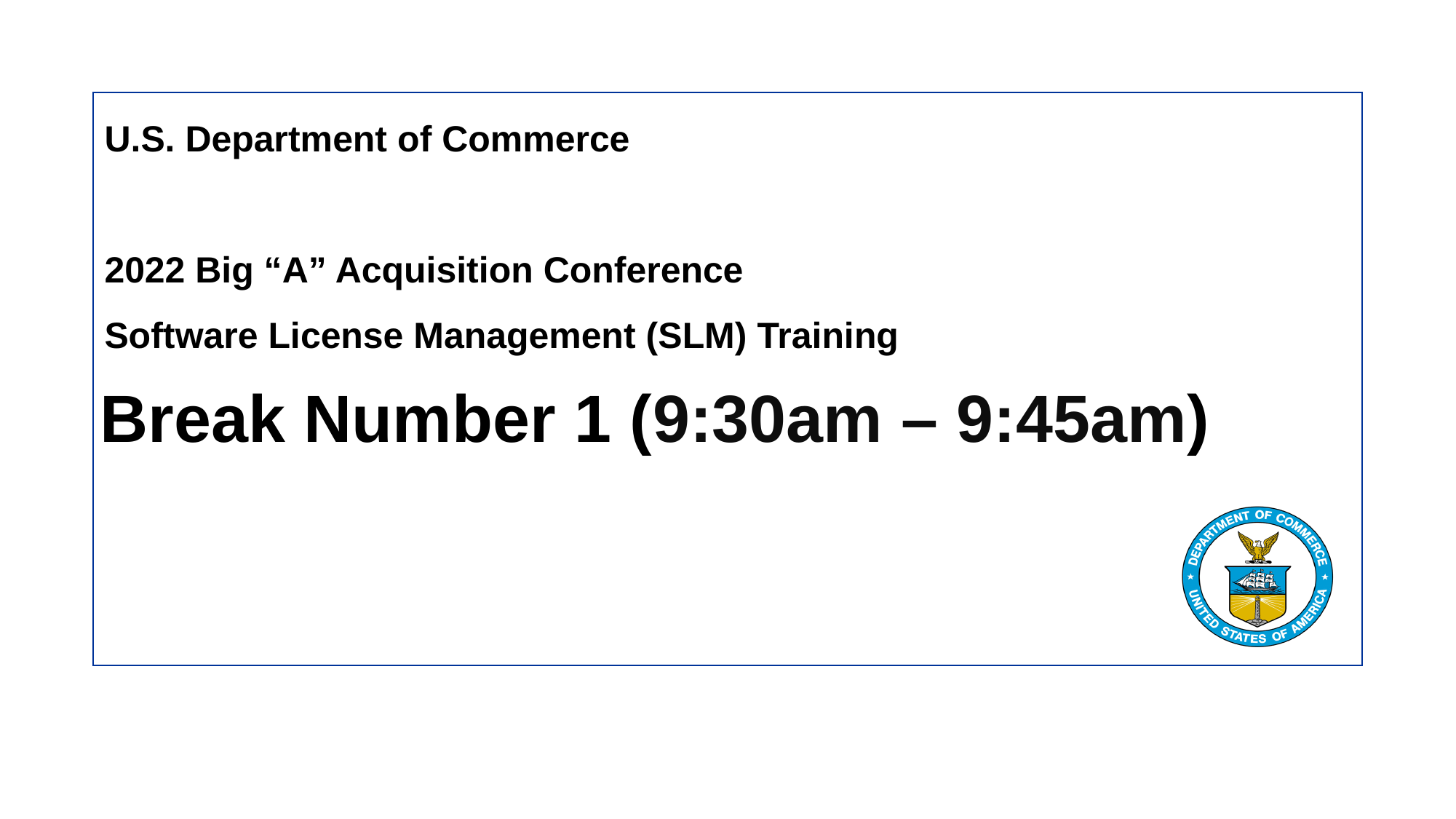

# U.S. Department of Commerce 2022 Big “A” Acquisition Conference Software License Management (SLM) Training
Break Number 1 (9:30am – 9:45am)